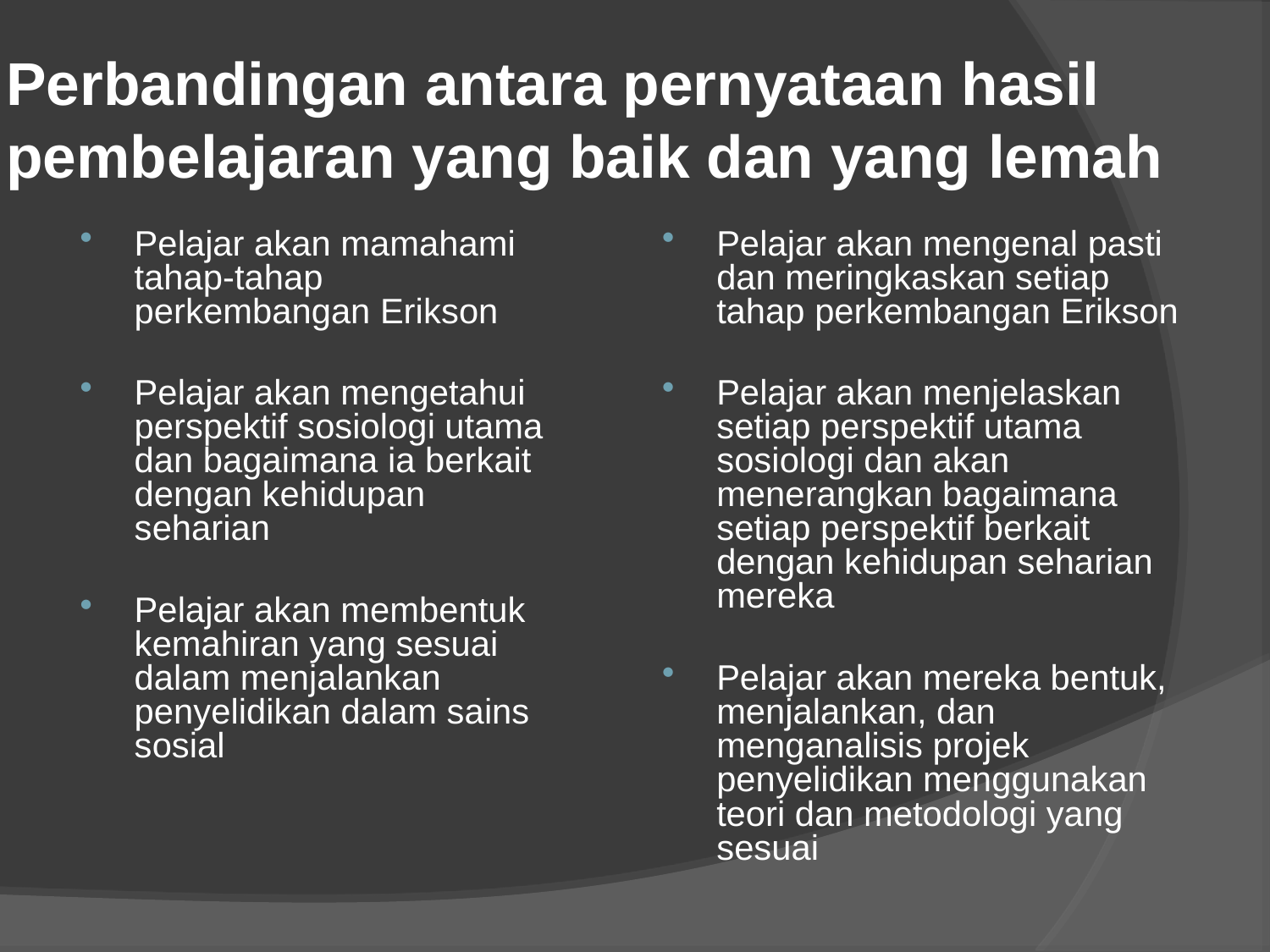

# Perbandingan antara pernyataan hasil pembelajaran yang baik dan yang lemah
Pelajar akan mamahami tahap-tahap perkembangan Erikson

Pelajar akan mengetahui perspektif sosiologi utama dan bagaimana ia berkait dengan kehidupan seharian

Pelajar akan membentuk kemahiran yang sesuai dalam menjalankan penyelidikan dalam sains sosial

Pelajar akan mengenal pasti dan meringkaskan setiap tahap perkembangan Erikson

Pelajar akan menjelaskan setiap perspektif utama sosiologi dan akan menerangkan bagaimana setiap perspektif berkait dengan kehidupan seharian mereka

Pelajar akan mereka bentuk, menjalankan, dan menganalisis projek penyelidikan menggunakan teori dan metodologi yang sesuai